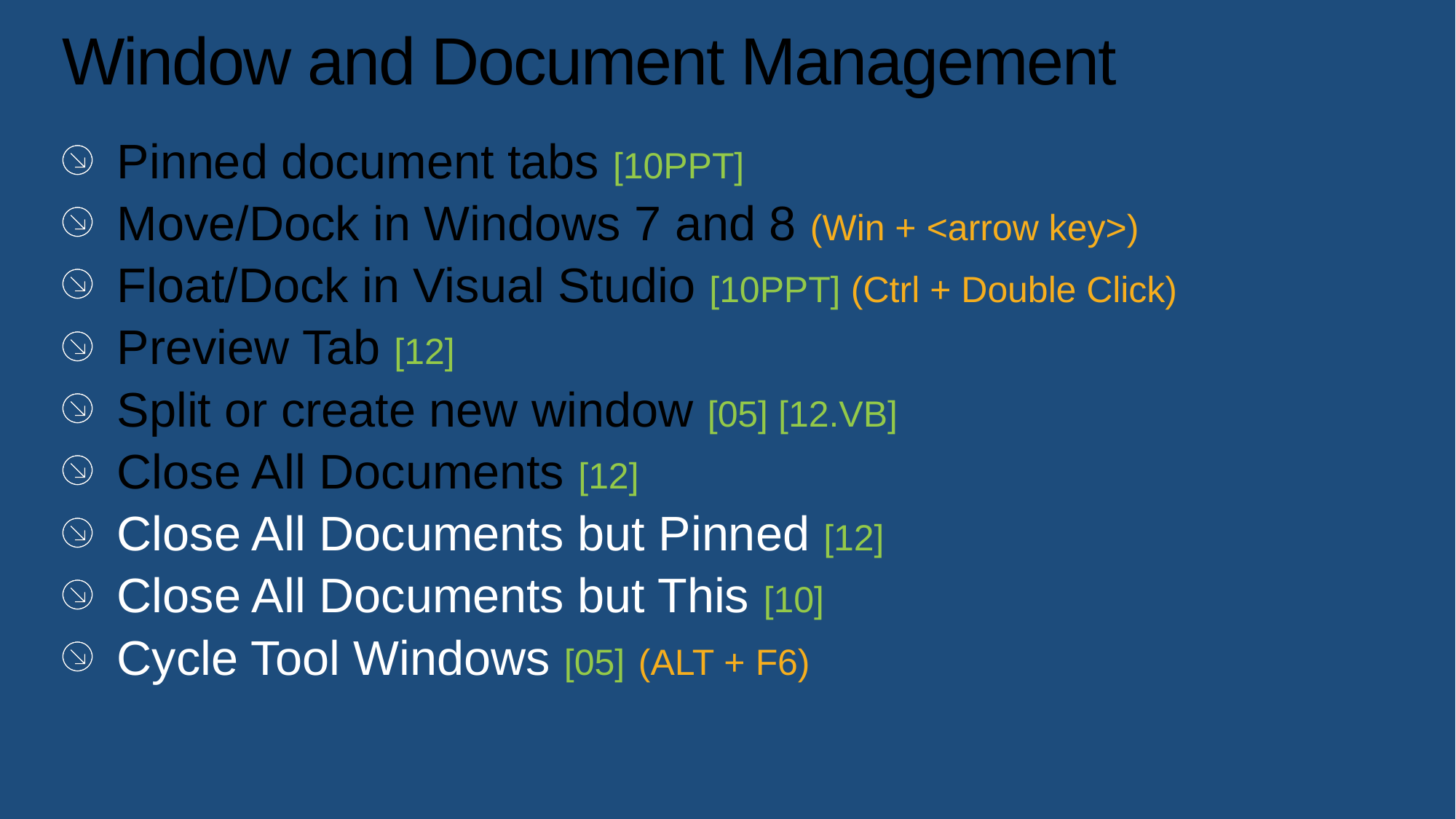

# Window and Document Management
Pinned document tabs [10PPT]
Move/Dock in Windows 7 and 8 (Win + <arrow key>)
Float/Dock in Visual Studio [10PPT] (Ctrl + Double Click)
Preview Tab [12]
Split or create new window [05] [12.VB]
Close All Documents [12]
Close All Documents but Pinned [12]
Close All Documents but This [10]
Cycle Tool Windows [05] (ALT + F6)